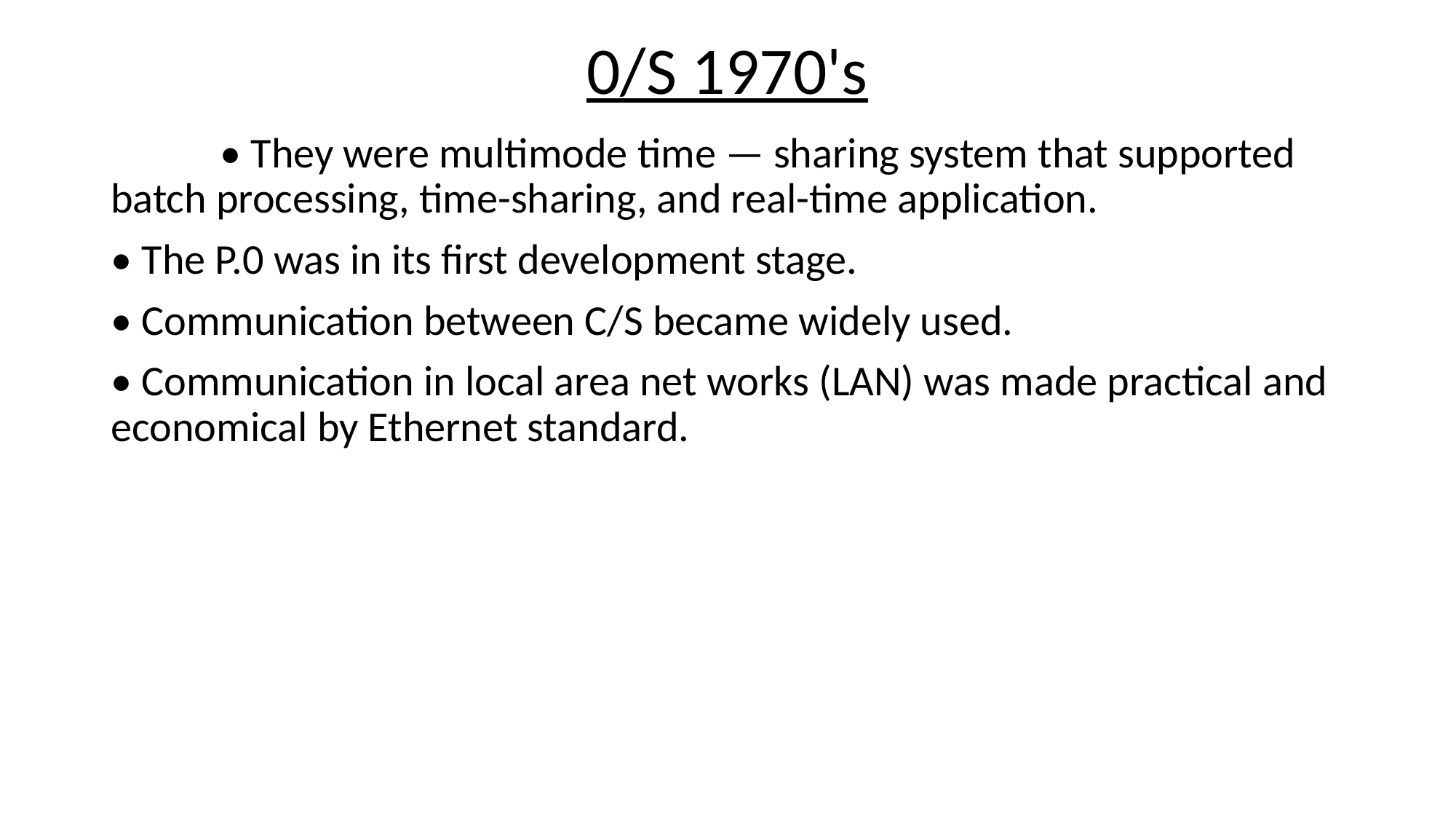

# 0/S 1970's
	• They were multimode time — sharing system that supported batch processing, time-sharing, and real-time application.
• The P.0 was in its first development stage.
• Communication between C/S became widely used.
• Communication in local area net works (LAN) was made practical and economical by Ethernet standard.